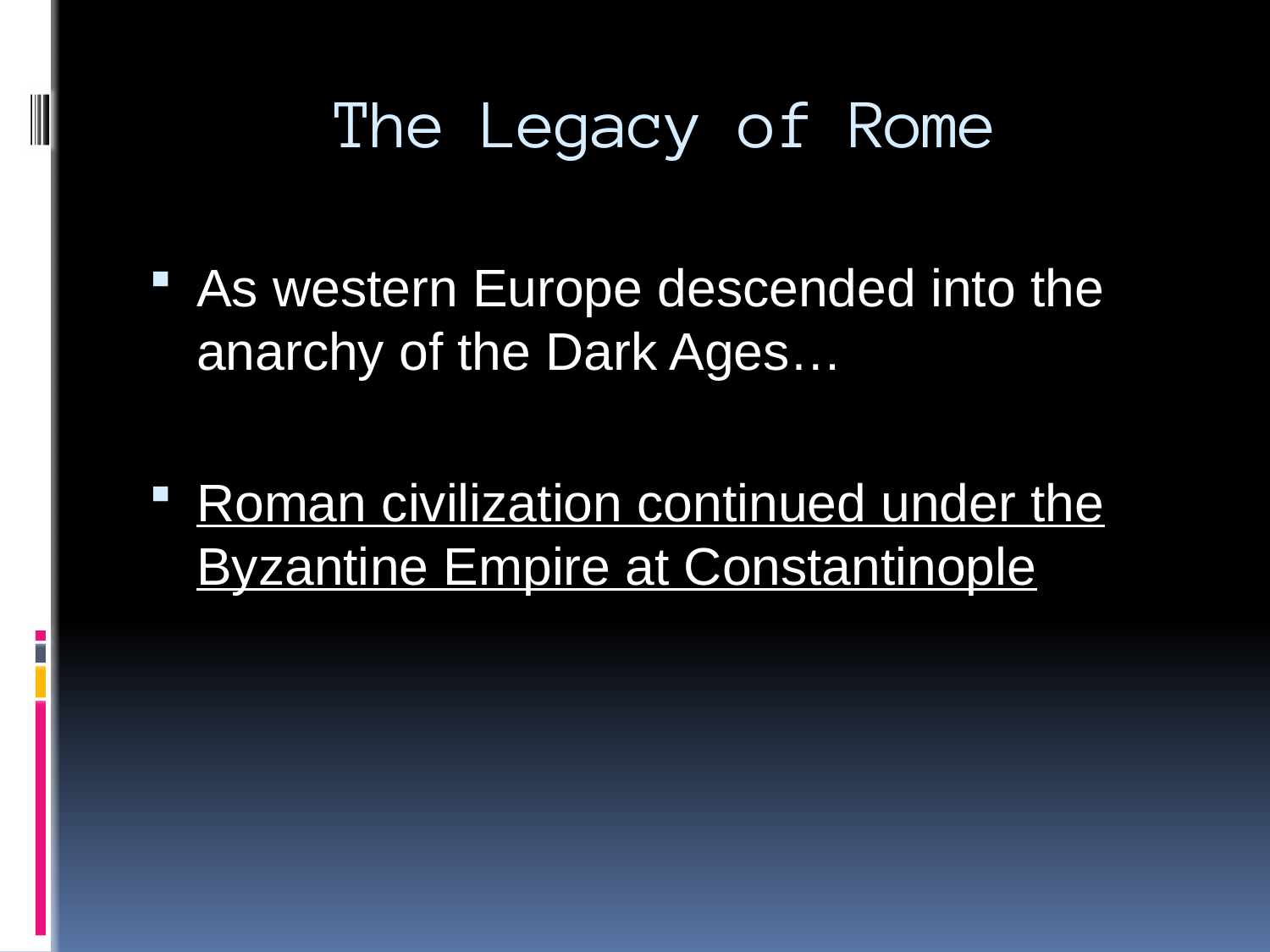

# The Legacy of Rome
As western Europe descended into the anarchy of the Dark Ages…

Roman civilization continued under the Byzantine Empire at Constantinople